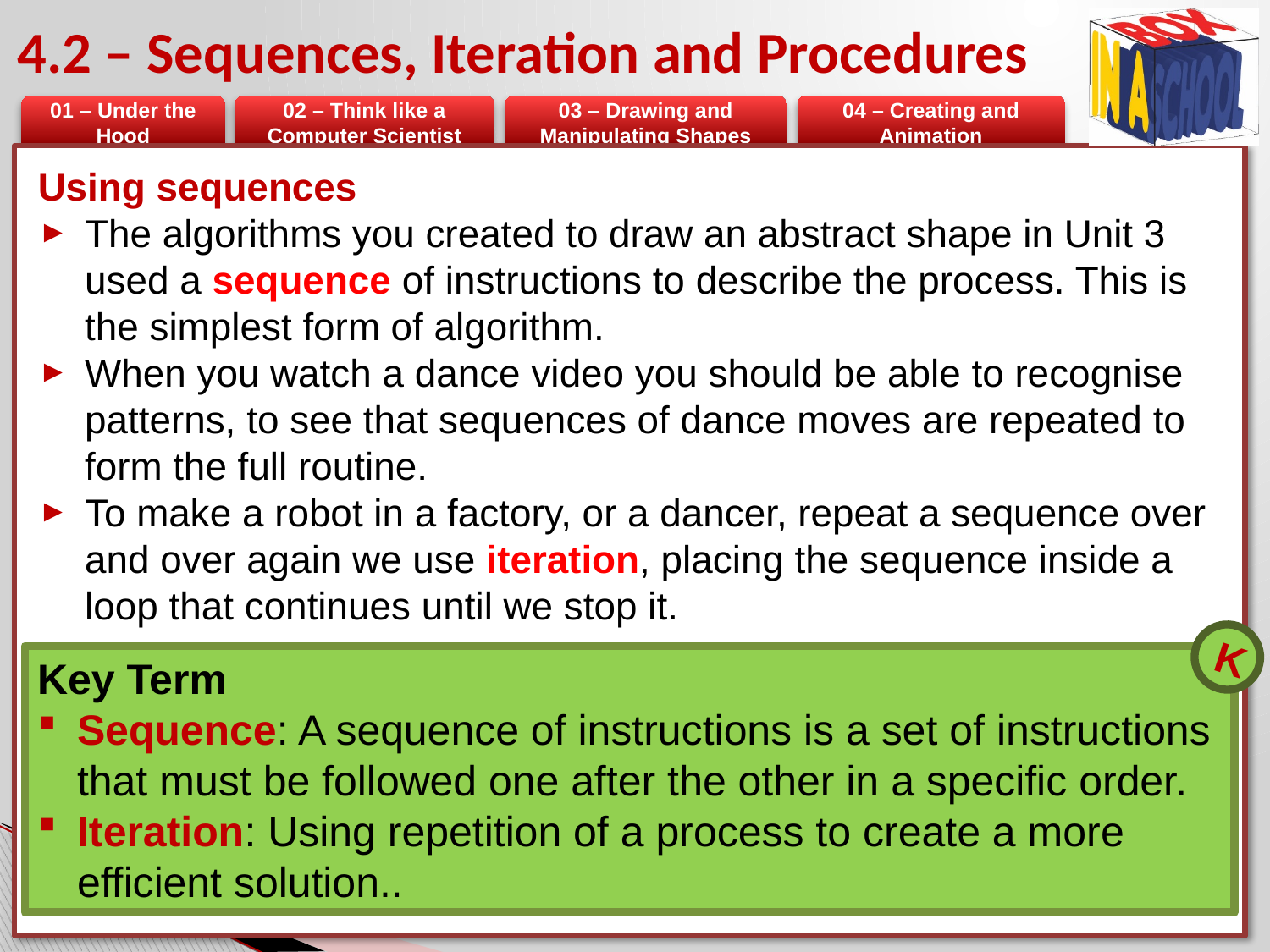

# 4.2 – Sequences, Iteration and Procedures
Using sequences
The algorithms you created to draw an abstract shape in Unit 3 used a sequence of instructions to describe the process. This is the simplest form of algorithm.
When you watch a dance video you should be able to recognise patterns, to see that sequences of dance moves are repeated to form the full routine.
To make a robot in a factory, or a dancer, repeat a sequence over and over again we use iteration, placing the sequence inside a loop that continues until we stop it.
K
Key Term
Sequence: A sequence of instructions is a set of instructions that must be followed one after the other in a specific order.
Iteration: Using repetition of a process to create a more efficient solution..